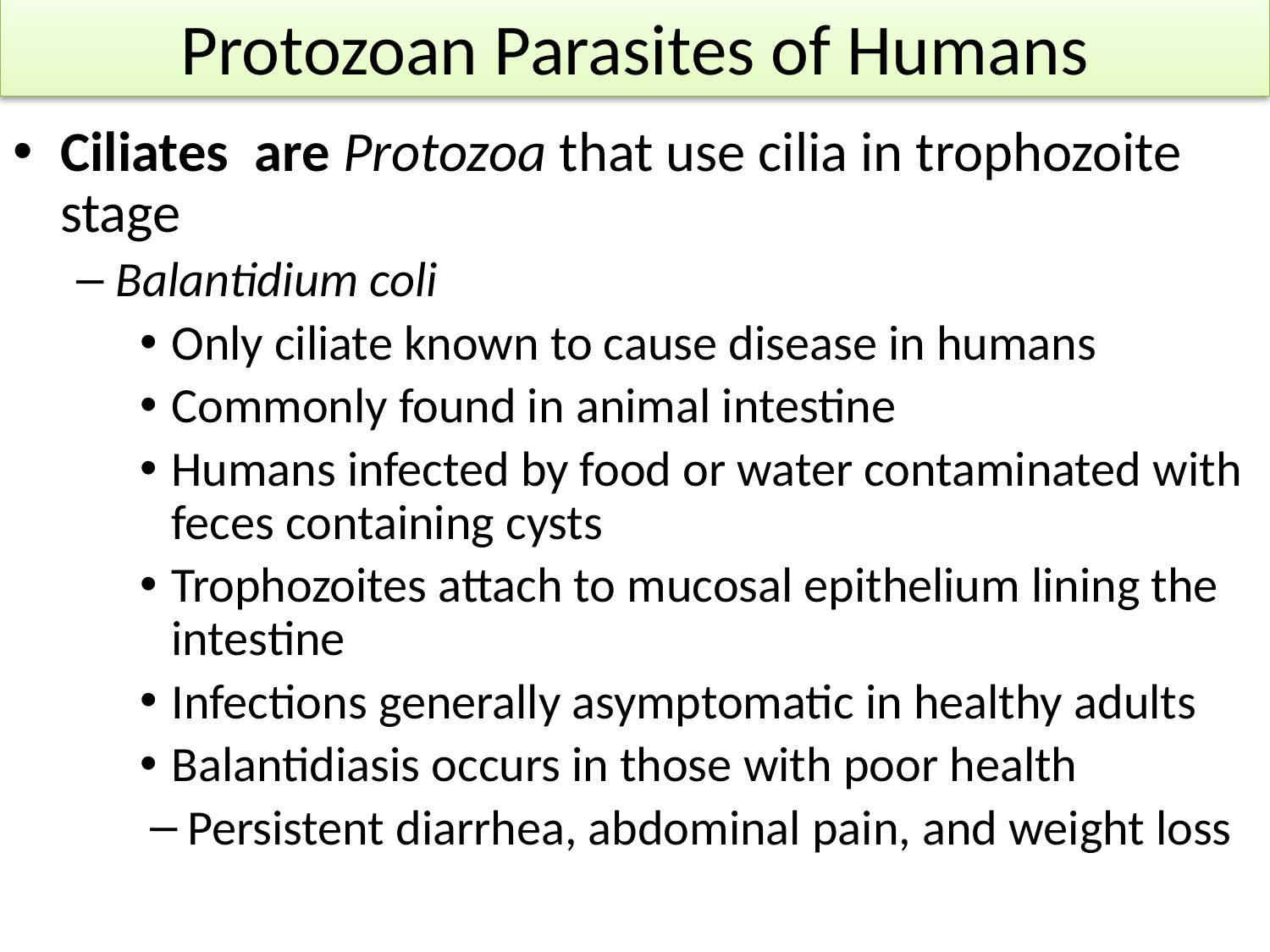

# Protozoan Parasites of Humans
Ciliates  are Protozoa that use cilia in trophozoite stage
Balantidium coli
Only ciliate known to cause disease in humans
Commonly found in animal intestine
Humans infected by food or water contaminated with feces containing cysts
Trophozoites attach to mucosal epithelium lining the intestine
Infections generally asymptomatic in healthy adults
Balantidiasis occurs in those with poor health
Persistent diarrhea, abdominal pain, and weight loss